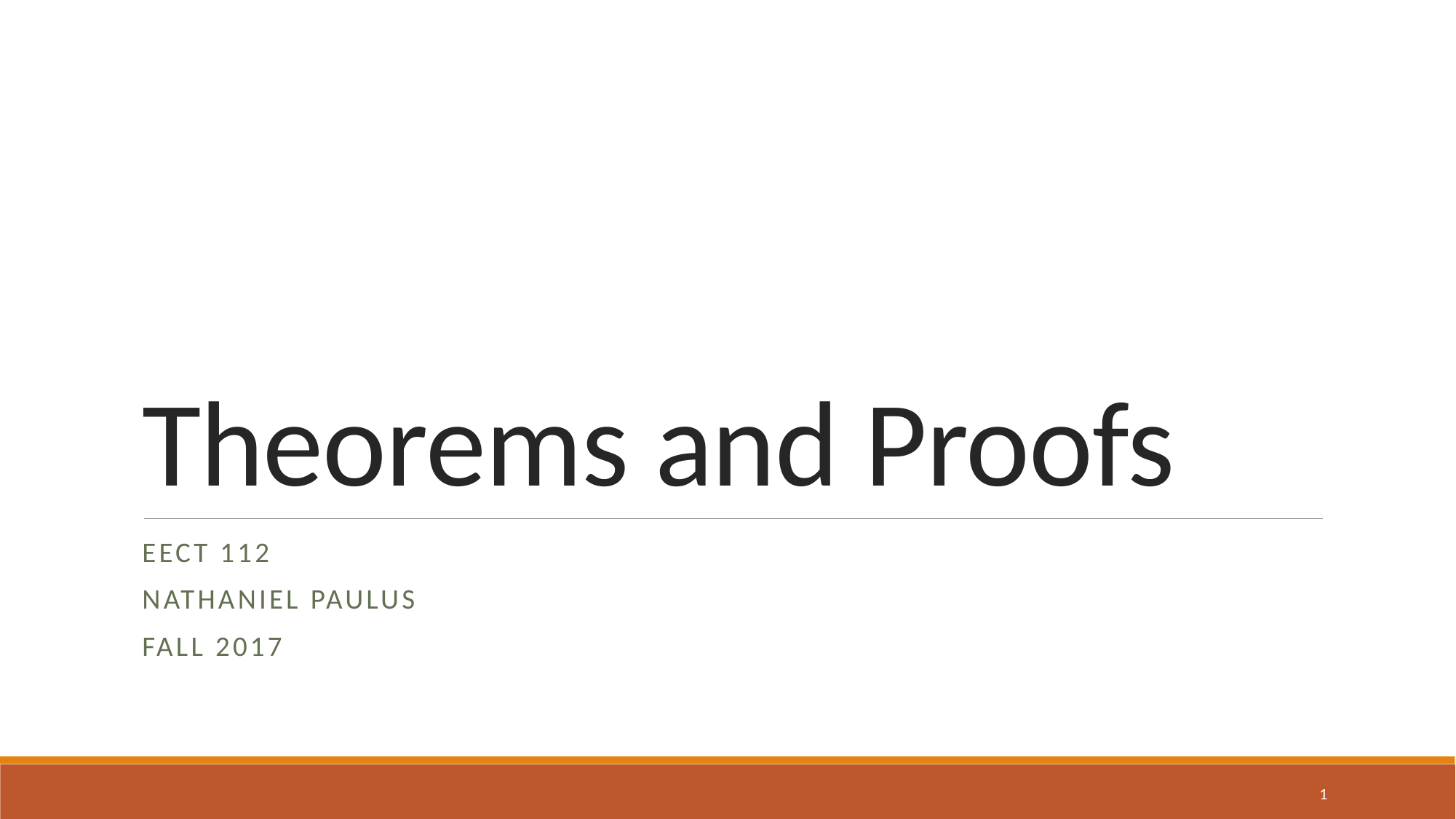

# Theorems and Proofs
EECT 112
Nathaniel Paulus
Fall 2017
1